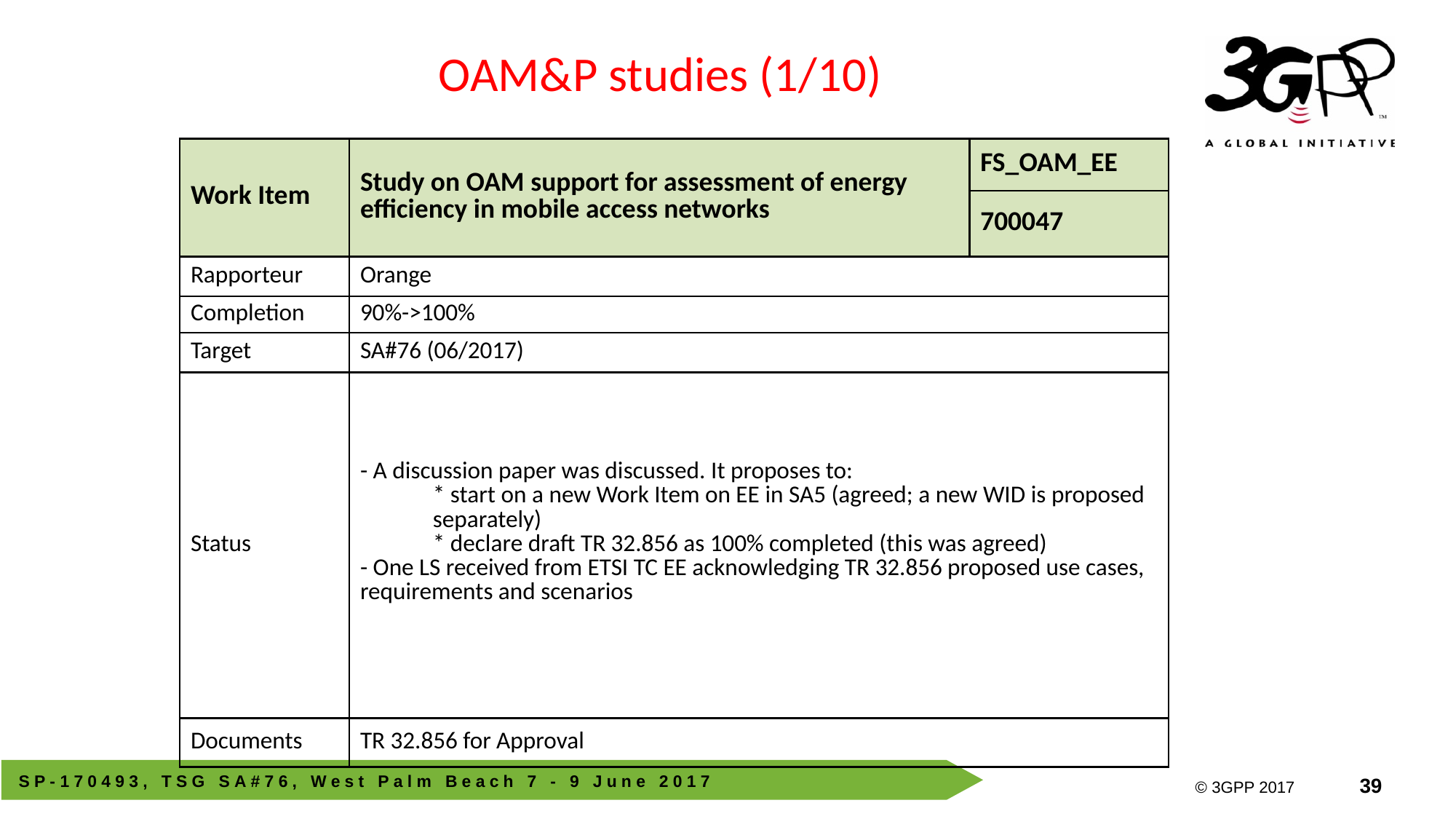

OAM&P studies (1/10)
| Work Item | Study on OAM support for assessment of energy efficiency in mobile access networks | FS\_OAM\_EE |
| --- | --- | --- |
|  |  | 700047 |
| Rapporteur | Orange |  |
| Completion | 90%->100% |  |
| Target | SA#76 (06/2017) |  |
| Status | - A discussion paper was discussed. It proposes to: \* start on a new Work Item on EE in SA5 (agreed; a new WID is proposed separately) \* declare draft TR 32.856 as 100% completed (this was agreed) - One LS received from ETSI TC EE acknowledging TR 32.856 proposed use cases, requirements and scenarios |  |
| Documents | TR 32.856 for Approval |  |